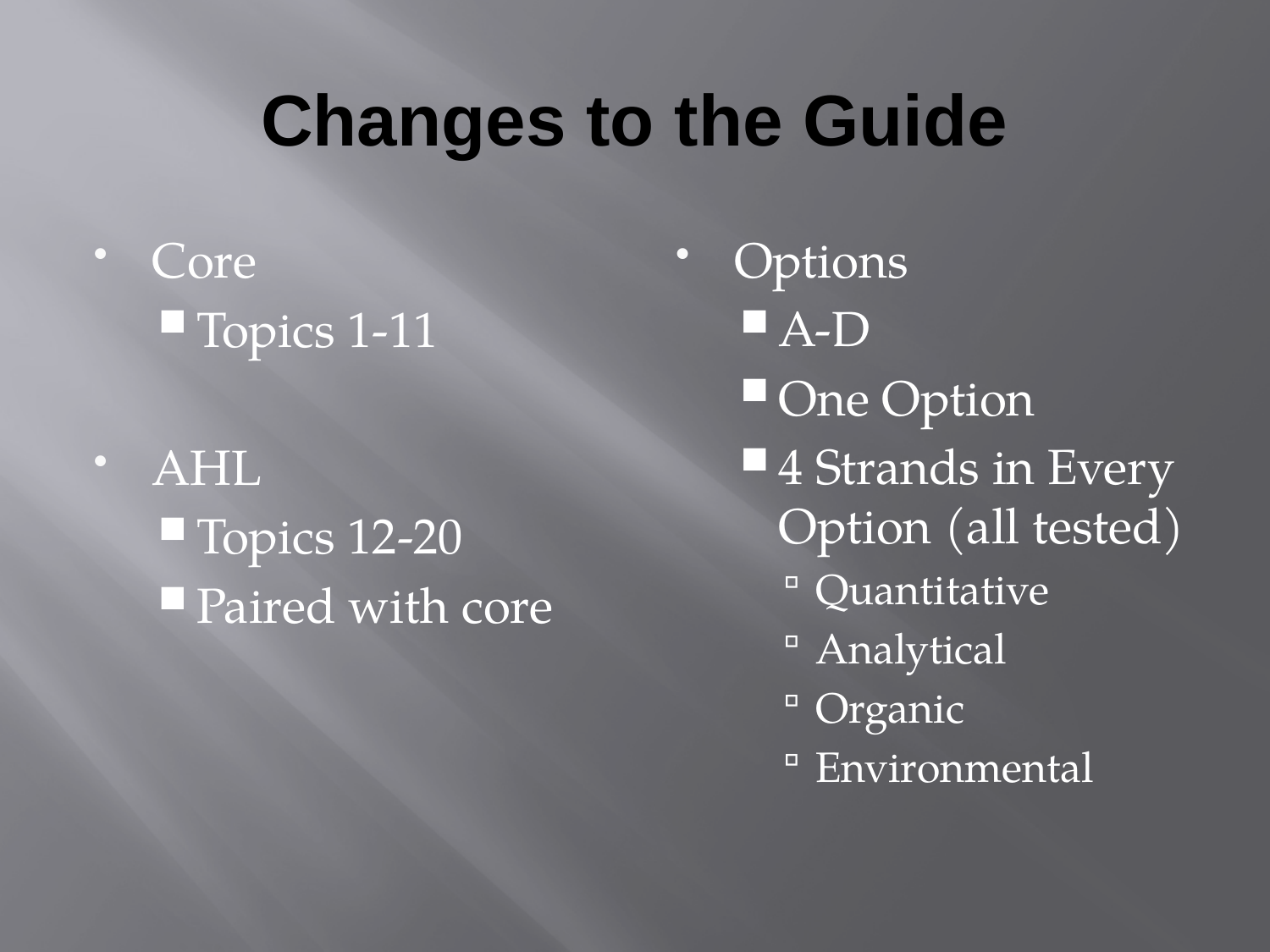

# Changes to the Guide
Core
Topics 1-11

AHL
Topics 12-20
Paired with core
Options
A-D
One Option
4 Strands in Every Option (all tested)
Quantitative
Analytical
Organic
Environmental